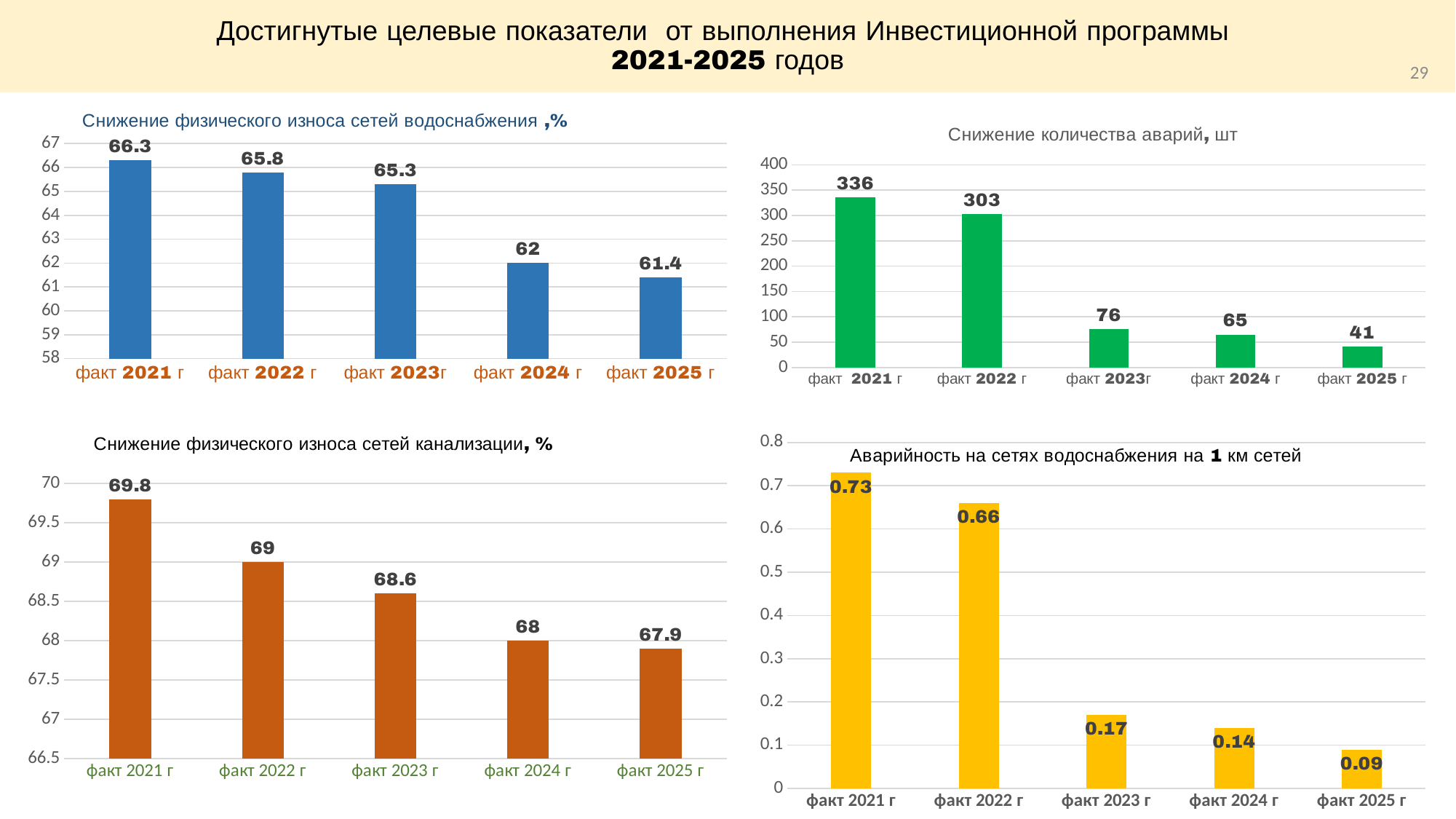

# Достигнутые целевые показатели  от выполнения Инвестиционной программы 2021-2025 годов
29

### Chart

| Category | сети водопровода |
|---|---|
| факт 2021 г | 66.3 |
| факт 2022 г | 65.8 |
| факт 2023г | 65.3 |
| факт 2024 г | 62.0 |
| факт 2025 г | 61.4 |

### Chart: Снижение количества аварий, шт

| Category | Ряд 1 |
|---|---|
| факт  2021 г | 336.0 |
| факт 2022 г | 303.0 |
| факт 2023г | 76.0 |
| факт 2024 г | 65.0 |
| факт 2025 г | 41.0 |

### Chart

| Category | сети канализации  |
|---|---|
| факт 2021 г | 69.8 |
| факт 2022 г | 69.0 |
| факт 2023 г | 68.6 |
| факт 2024 г | 68.0 |
| факт 2025 г | 67.9 |

### Chart

| Category | Ряд 1 |
|---|---|
| факт 2021 г | 0.73 |
| факт 2022 г | 0.66 |
| факт 2023 г | 0.17 |
| факт 2024 г | 0.14 |
| факт 2025 г | 0.09 |